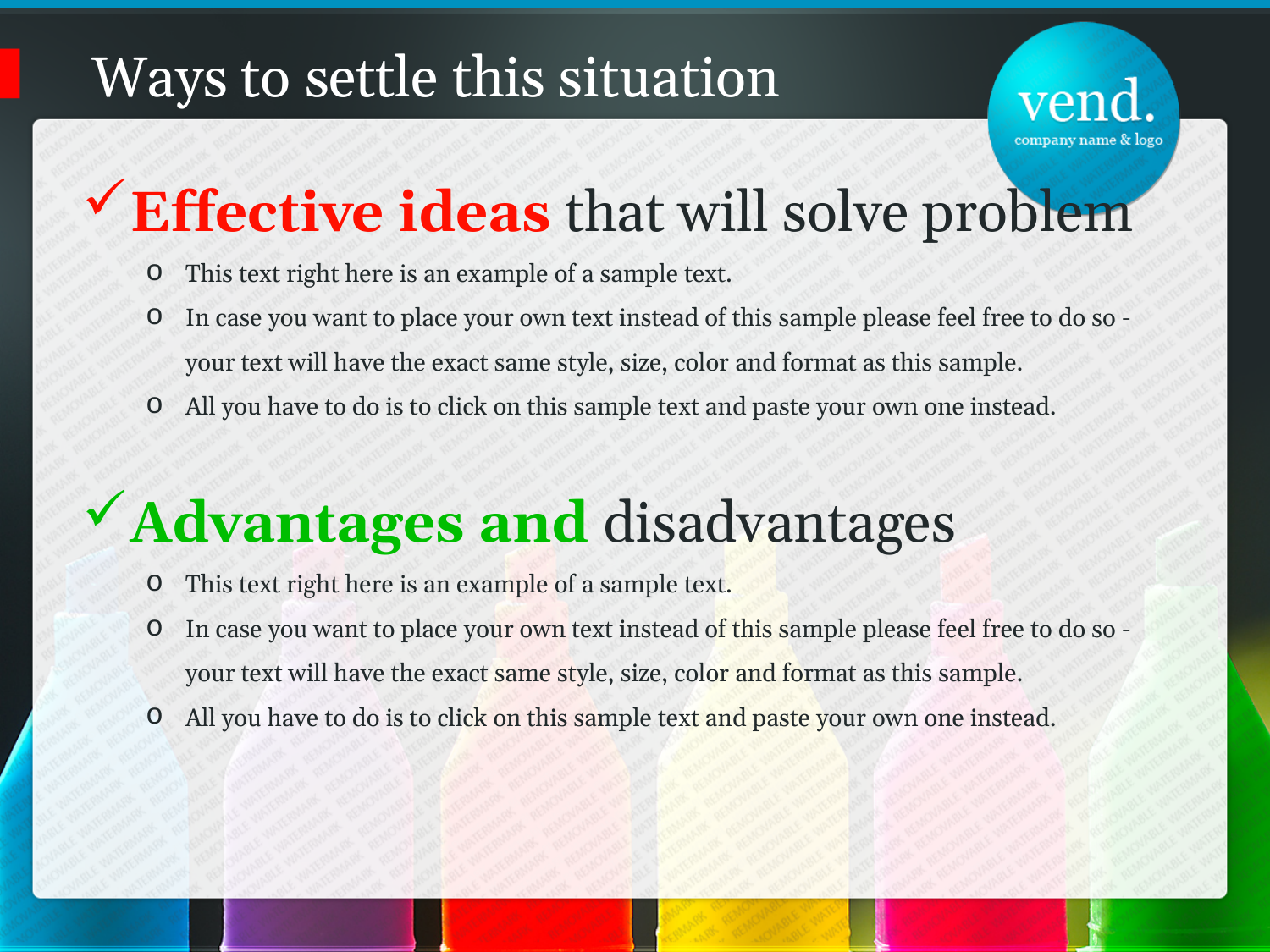

# Ways to settle this situation
Effective ideas that will solve problem
This text right here is an example of a sample text.
In case you want to place your own text instead of this sample please feel free to do so - your text will have the exact same style, size, color and format as this sample.
All you have to do is to click on this sample text and paste your own one instead.

Advantages and disadvantages
This text right here is an example of a sample text.
In case you want to place your own text instead of this sample please feel free to do so - your text will have the exact same style, size, color and format as this sample.
All you have to do is to click on this sample text and paste your own one instead.